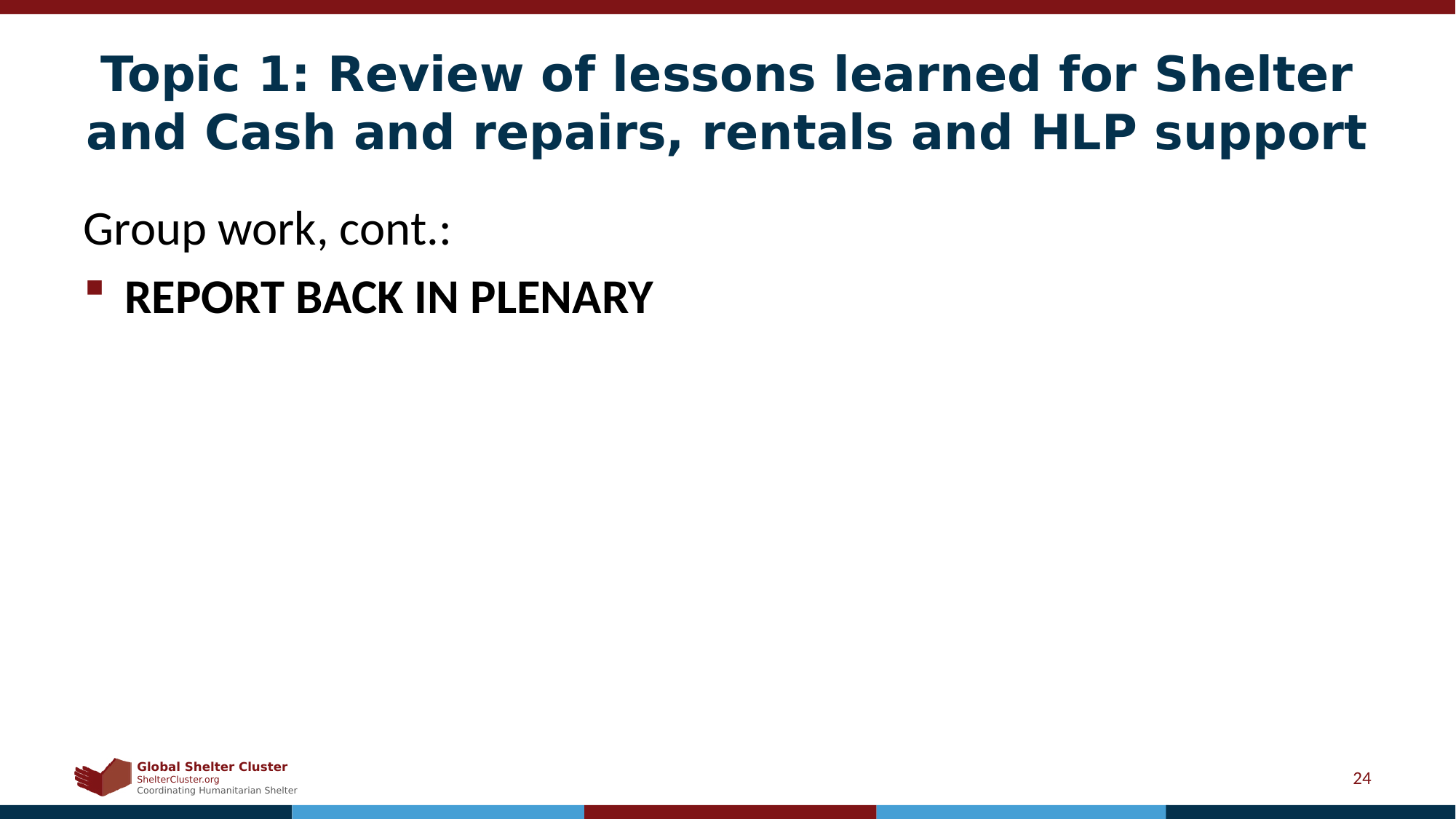

# Topic 1: Review of lessons learned for Shelter and Cash and repairs, rentals and HLP support
Group work, cont.:
REPORT BACK IN PLENARY

24